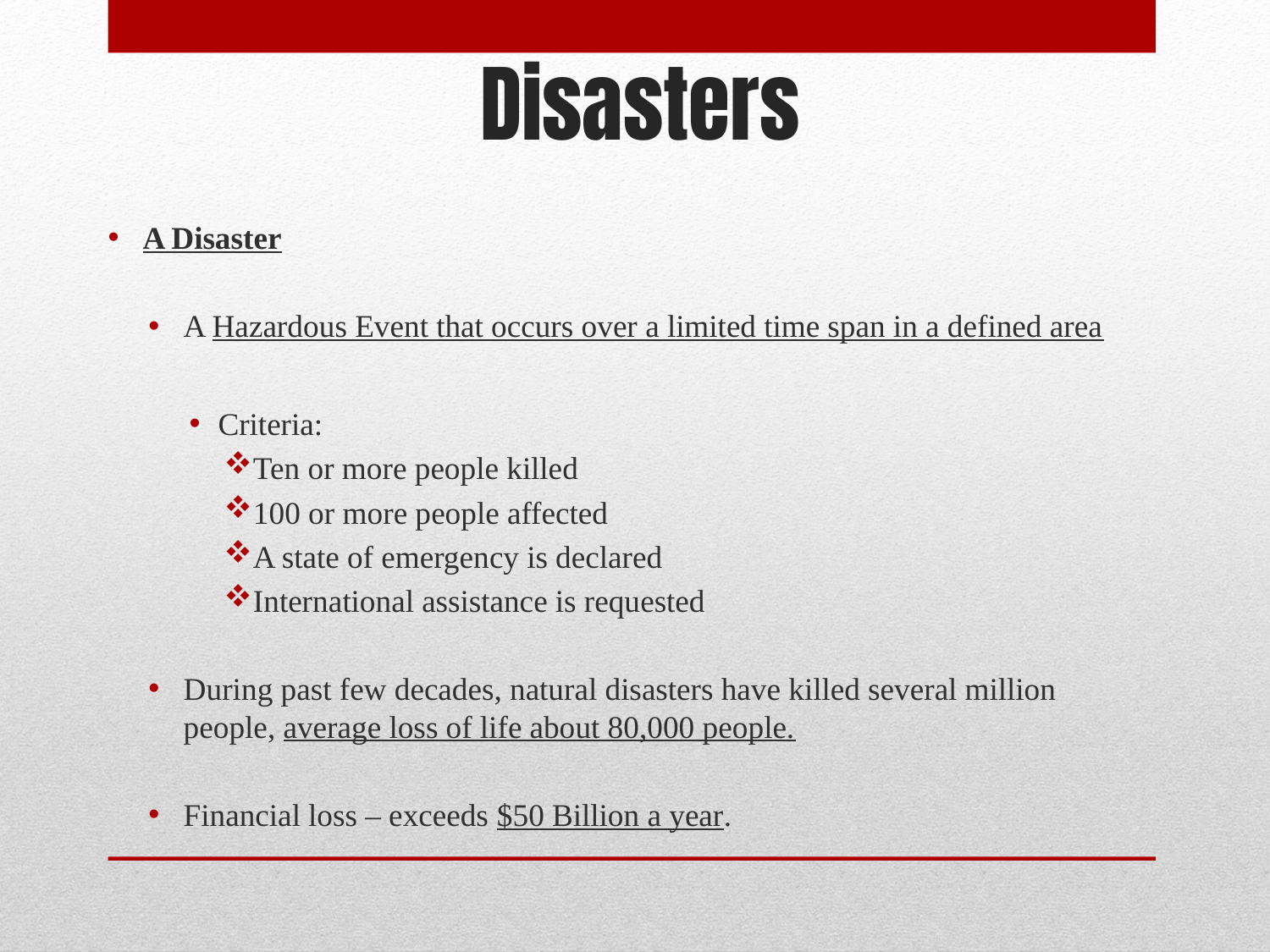

Disasters
A Disaster

A Hazardous Event that occurs over a limited time span in a defined area

Criteria:
Ten or more people killed
100 or more people affected
A state of emergency is declared
International assistance is requested

During past few decades, natural disasters have killed several million people, average loss of life about 80,000 people.

Financial loss – exceeds $50 Billion a year.